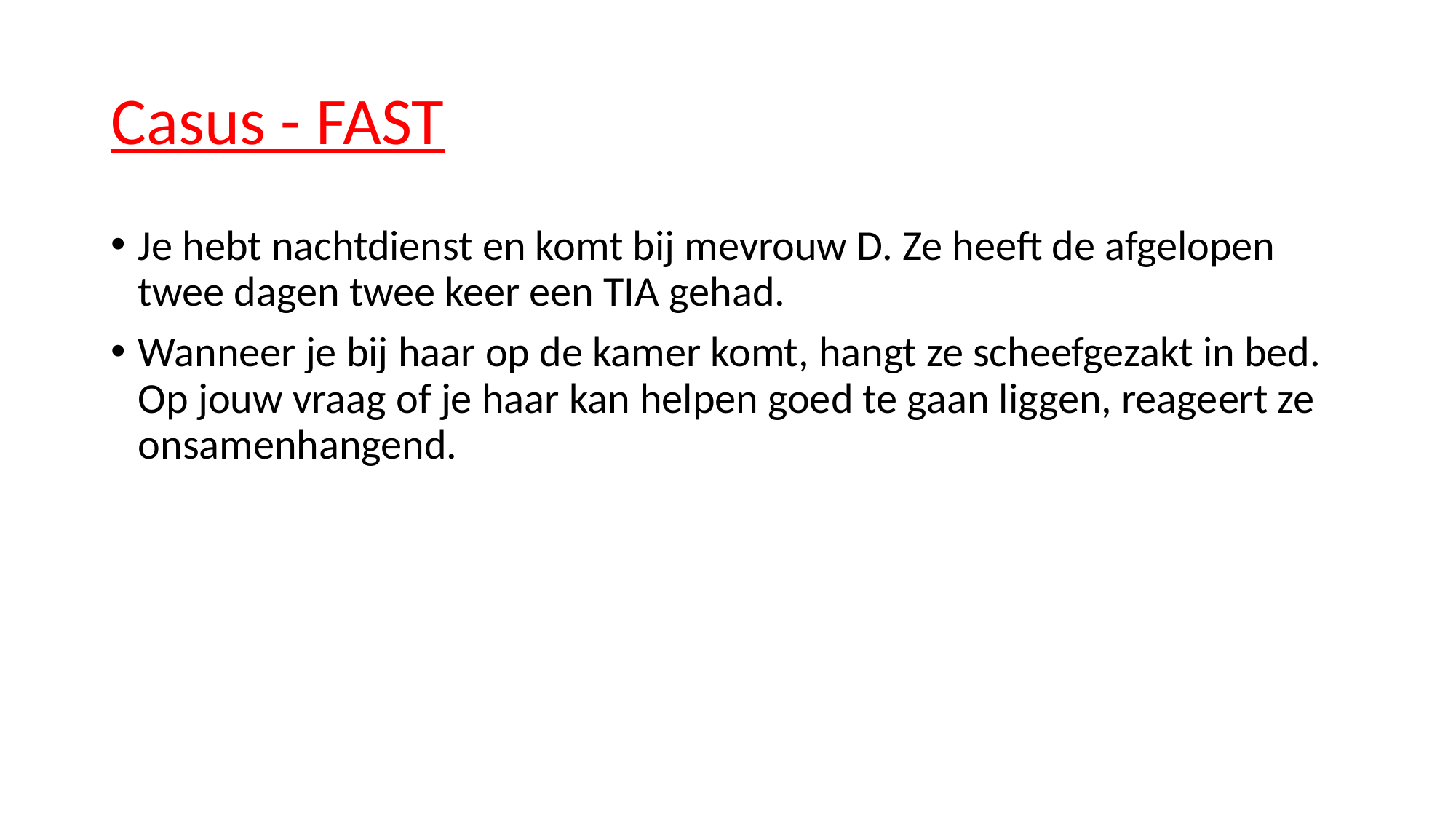

# Casus - FAST
Je hebt nachtdienst en komt bij mevrouw D. Ze heeft de afgelopen twee dagen twee keer een TIA gehad.
Wanneer je bij haar op de kamer komt, hangt ze scheefgezakt in bed. Op jouw vraag of je haar kan helpen goed te gaan liggen, reageert ze onsamenhangend.